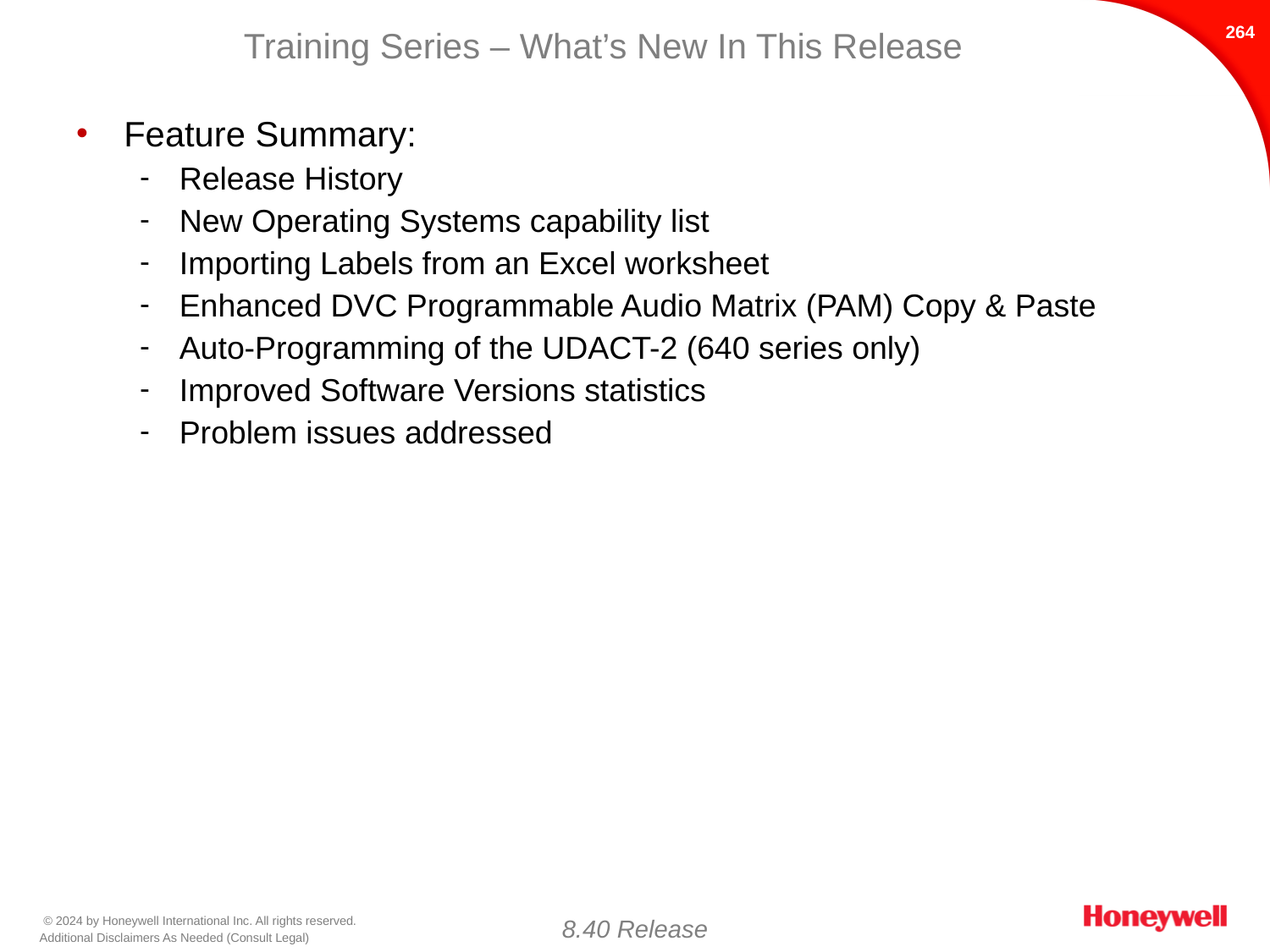

264
Feature Summary:
Release History
New Operating Systems capability list
Importing Labels from an Excel worksheet
Enhanced DVC Programmable Audio Matrix (PAM) Copy & Paste
Auto-Programming of the UDACT-2 (640 series only)
Improved Software Versions statistics
Problem issues addressed

8.40 Release